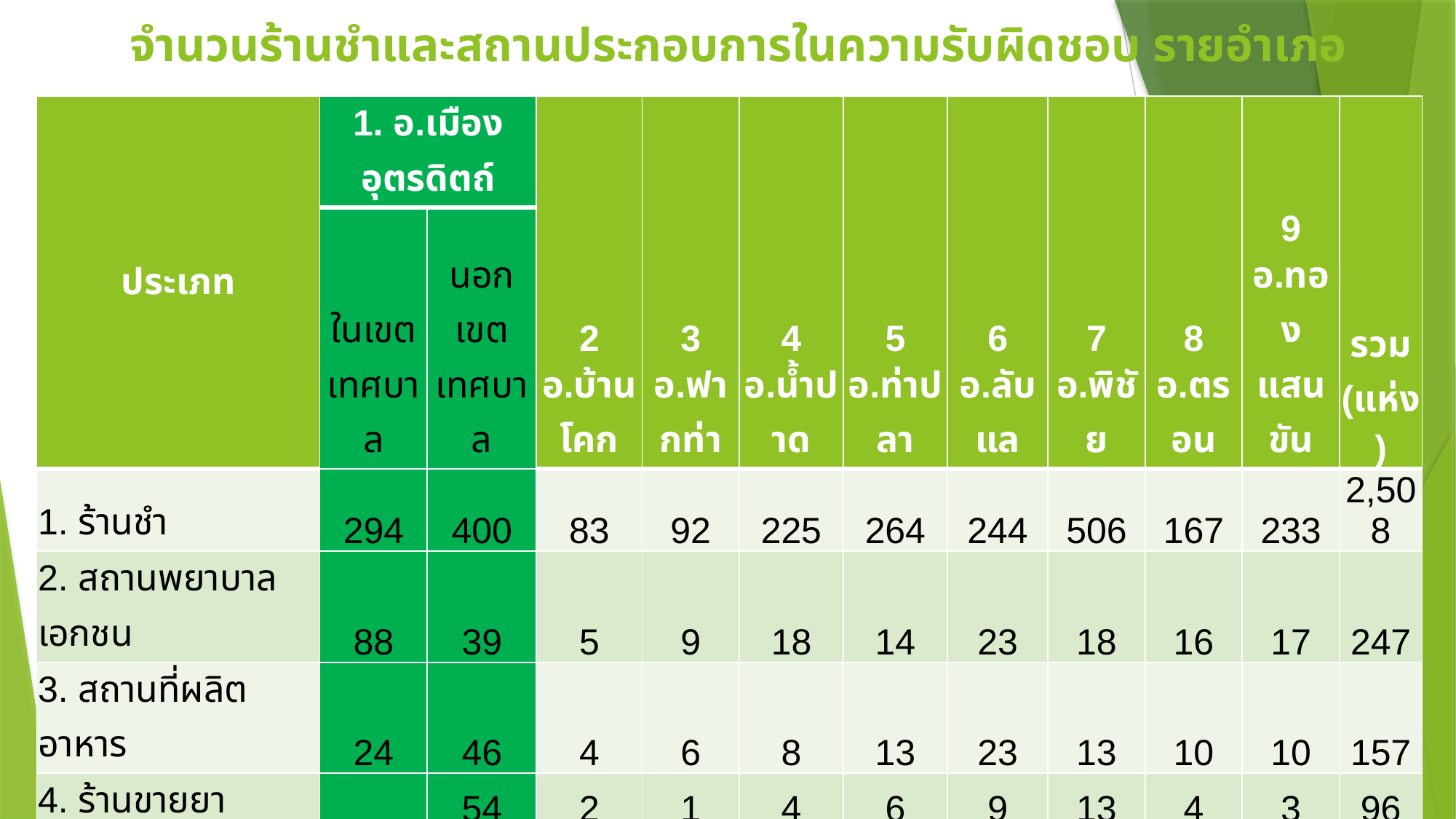

# จำนวนร้านชำและสถานประกอบการในความรับผิดชอบ รายอำเภอ
| ประเภท | 1. อ.เมืองอุตรดิตถ์ |  | 2 อ.บ้านโคก | 3 อ.ฟากท่า | 4 อ.น้ำปาด | 5 อ.ท่าปลา | 6 อ.ลับแล | 7 อ.พิชัย | 8 อ.ตรอน | 9 อ.ทอง แสนขัน | รวม (แห่ง) |
| --- | --- | --- | --- | --- | --- | --- | --- | --- | --- | --- | --- |
|  | ในเขต เทศบาล | นอกเขตเทศบาล |  |  |  |  |  |  |  |  |  |
| 1. ร้านชำ | 294 | 400 | 83 | 92 | 225 | 264 | 244 | 506 | 167 | 233 | 2,508 |
| 2. สถานพยาบาลเอกชน | 88 | 39 | 5 | 9 | 18 | 14 | 23 | 18 | 16 | 17 | 247 |
| 3. สถานที่ผลิตอาหาร | 24 | 46 | 4 | 6 | 8 | 13 | 23 | 13 | 10 | 10 | 157 |
| 4. ร้านขายยา |  | 54 | 2 | 1 | 4 | 6 | 9 | 13 | 4 | 3 | 96 |
| 5. สถานที่ผลิตยา |  |  |  |  |  |  |  |  |  |  |  |
| 6.. สถานีวิทยุ |  | 21 | 1 | 2 | 2 | - | 4 | 6 | 1 | - | 37 |
| 7. สถานที่ผลิต/นำเข้าเครื่องสำอาง | 1 | 4 | - | - | 0 | 1 | 3 | 1 | 1 | 0 | 11 |
| 8. สถานประกอบการเพื่อสุขภาพ | 14 | 2 | 2 | - | 2 | 4 | 4 | 2 | - | - | 30 |
| 9. ด่านชายแดน |  | - | 2 | - | 1 | - | - | - | - | - | 3 |
| รวม | 421 | 566 | 101 | 110 | 260 | 302 | 310 | 559 | 199 | 263 | 3,091 |